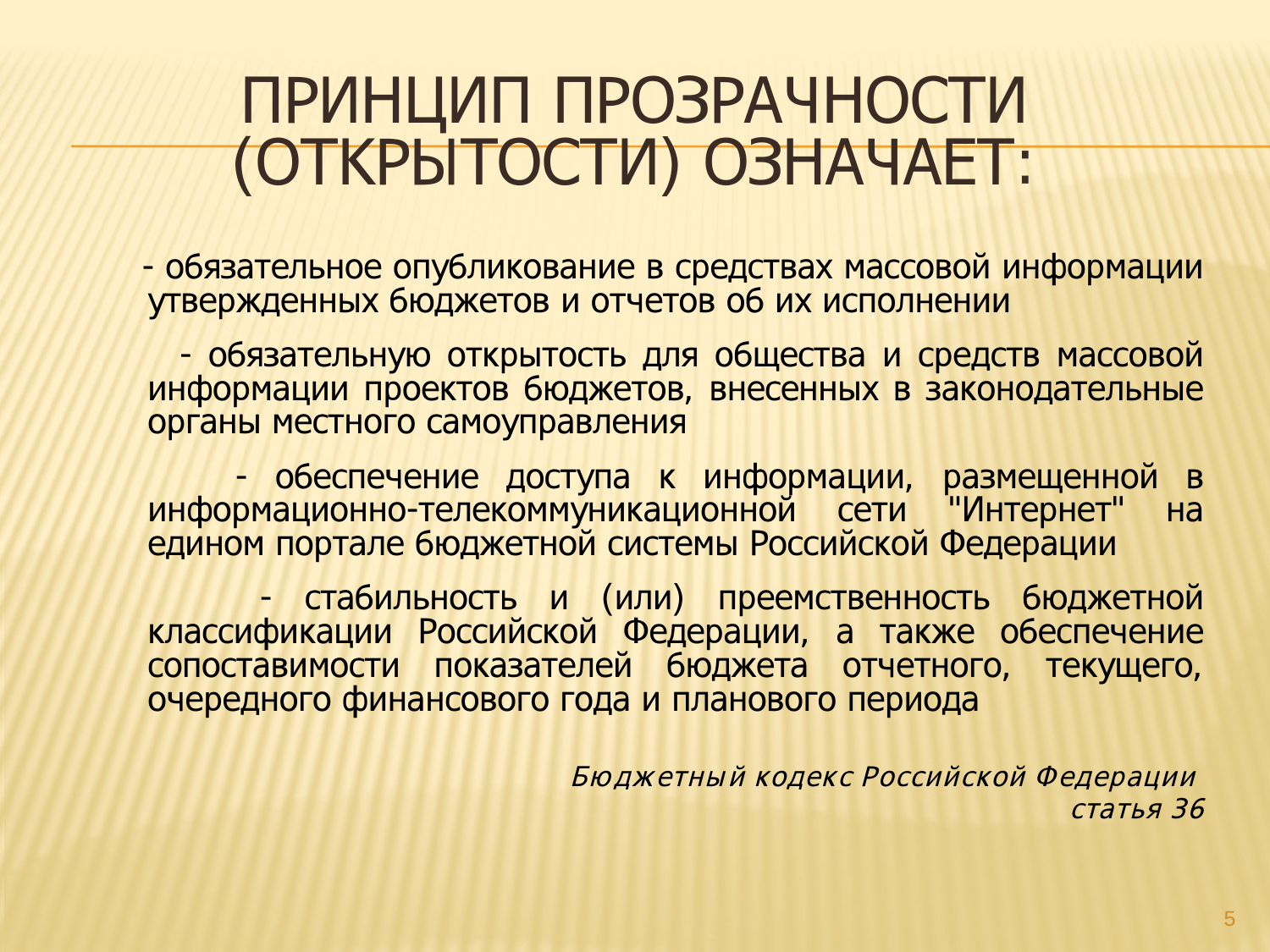

# Принцип прозрачности (открытости) означает:
    - обязательное опубликование в средствах массовой информации утвержденных бюджетов и отчетов об их исполнении
     - обязательную открытость для общества и средств массовой информации проектов бюджетов, внесенных в законодательные органы местного самоуправления
     - обеспечение доступа к информации, размещенной в информационно-телекоммуникационной сети "Интернет" на едином портале бюджетной системы Российской Федерации
     - стабильность и (или) преемственность бюджетной классификации Российской Федерации, а также обеспечение сопоставимости показателей бюджета отчетного, текущего, очередного финансового года и планового периода

Бюджетный кодекс Российской Федерации
статья 36
5